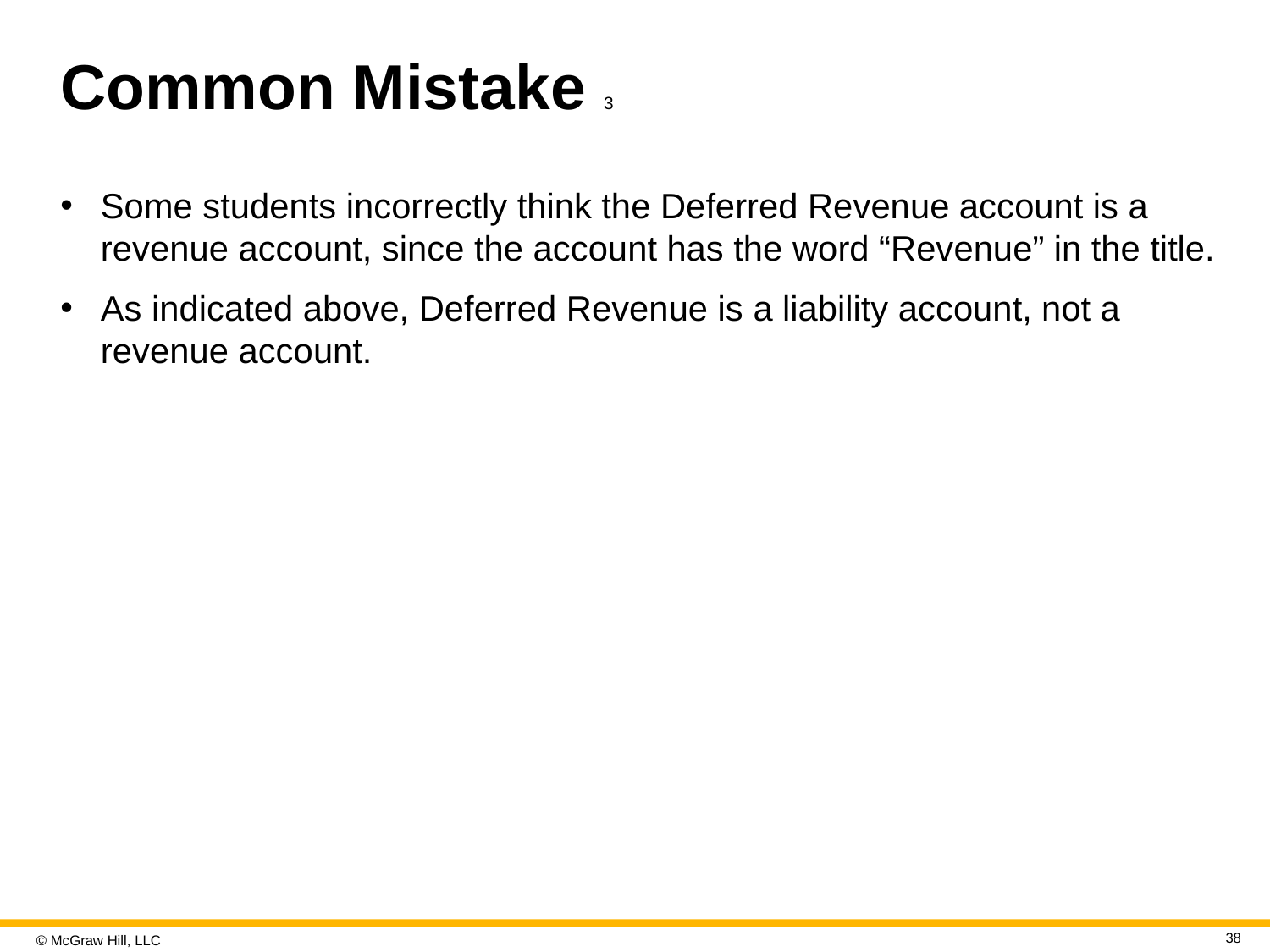

# Common Mistake 3
Some students incorrectly think the Deferred Revenue account is a revenue account, since the account has the word “Revenue” in the title.
As indicated above, Deferred Revenue is a liability account, not a revenue account.
38